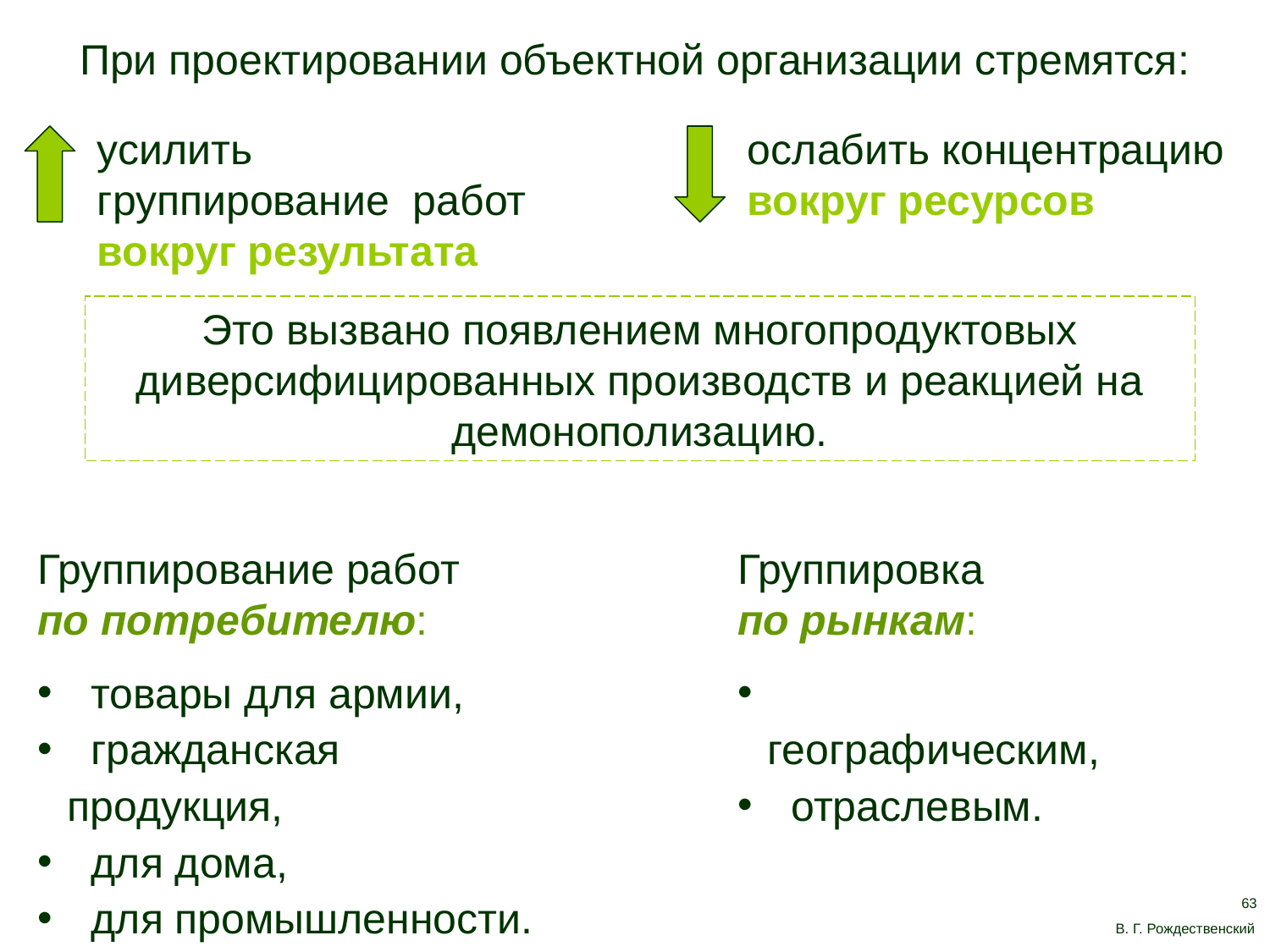

При проектировании объектной организации стремятся:
усилить группирование  работ вокруг результата
ослабить концентрацию вокруг ресурсов

Это вызвано появлением многопродуктовых диверсифицированных производств и реакцией на демонополизацию.
Группирование работ
по потребителю:

  товары для армии,
  гражданская продукция,
  для дома,
  для промышленности.
Группировка
по рынкам:

  географическим,
  отраслевым.
63
В. Г. Рождественский